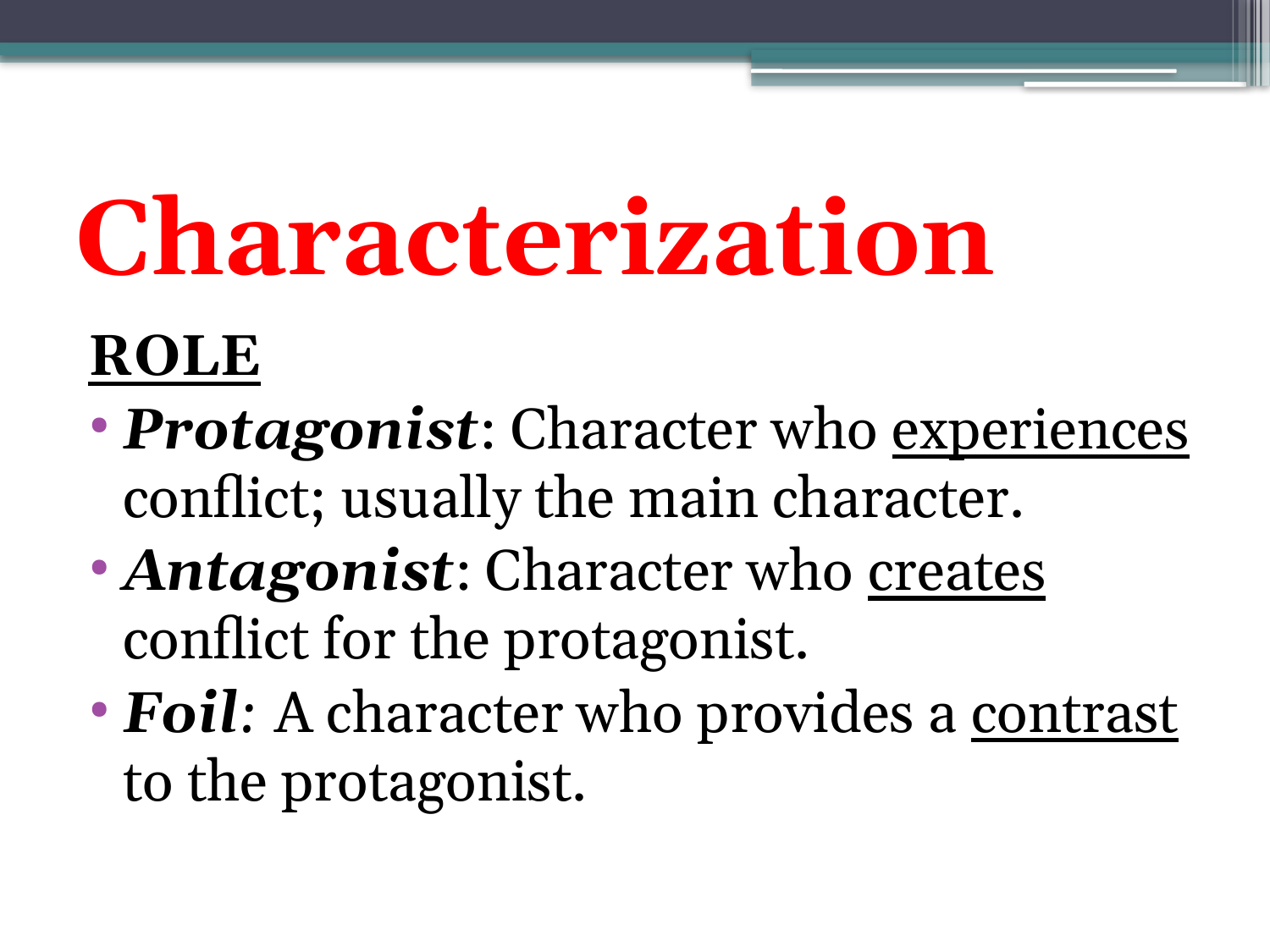

# Characterization
Role
Protagonist: Character who experiences conflict; usually the main character.
Antagonist: Character who creates conflict for the protagonist.
Foil: A character who provides a contrast to the protagonist.